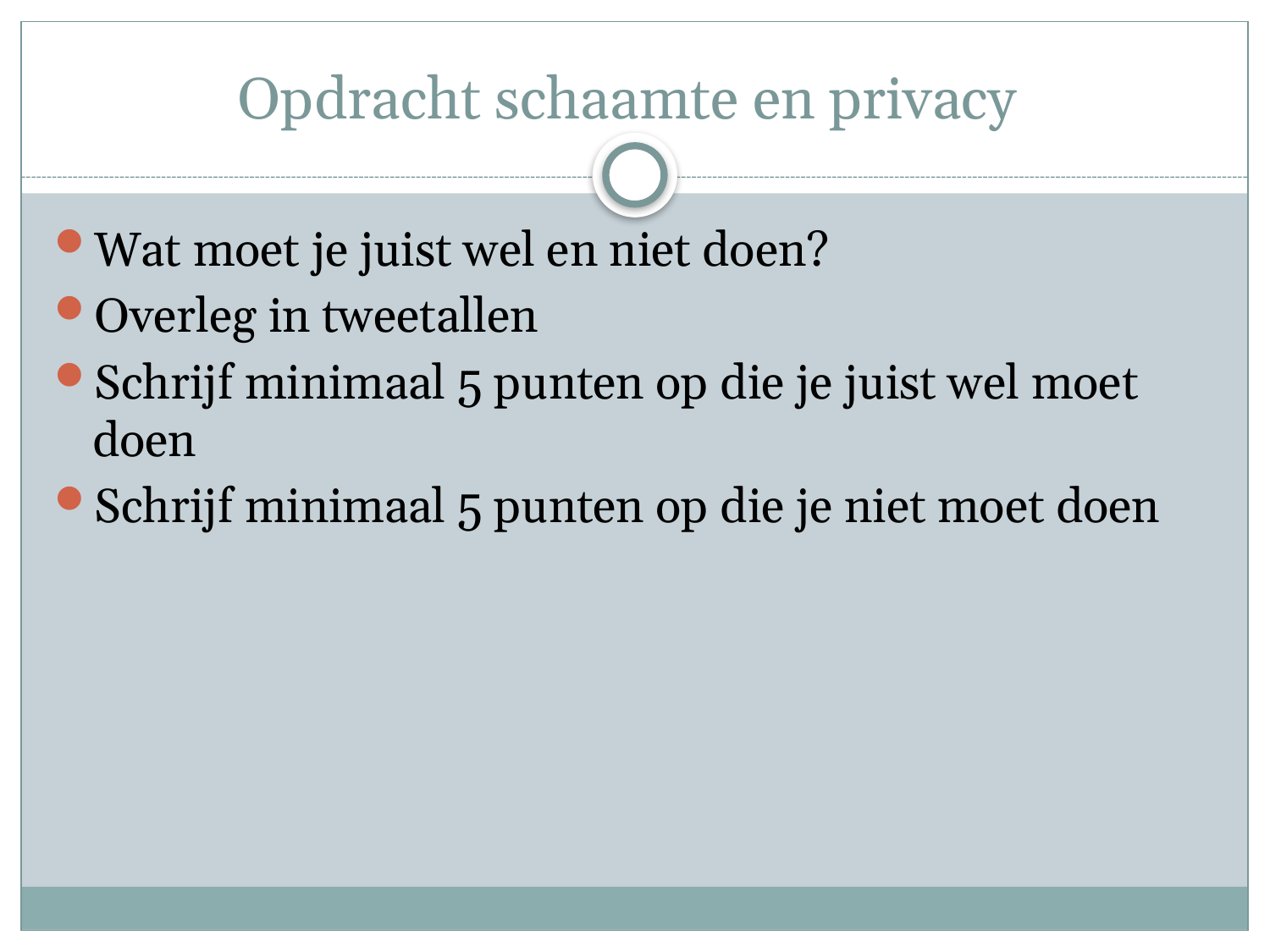

# Opdracht schaamte en privacy
Wat moet je juist wel en niet doen?
Overleg in tweetallen
Schrijf minimaal 5 punten op die je juist wel moet doen
Schrijf minimaal 5 punten op die je niet moet doen